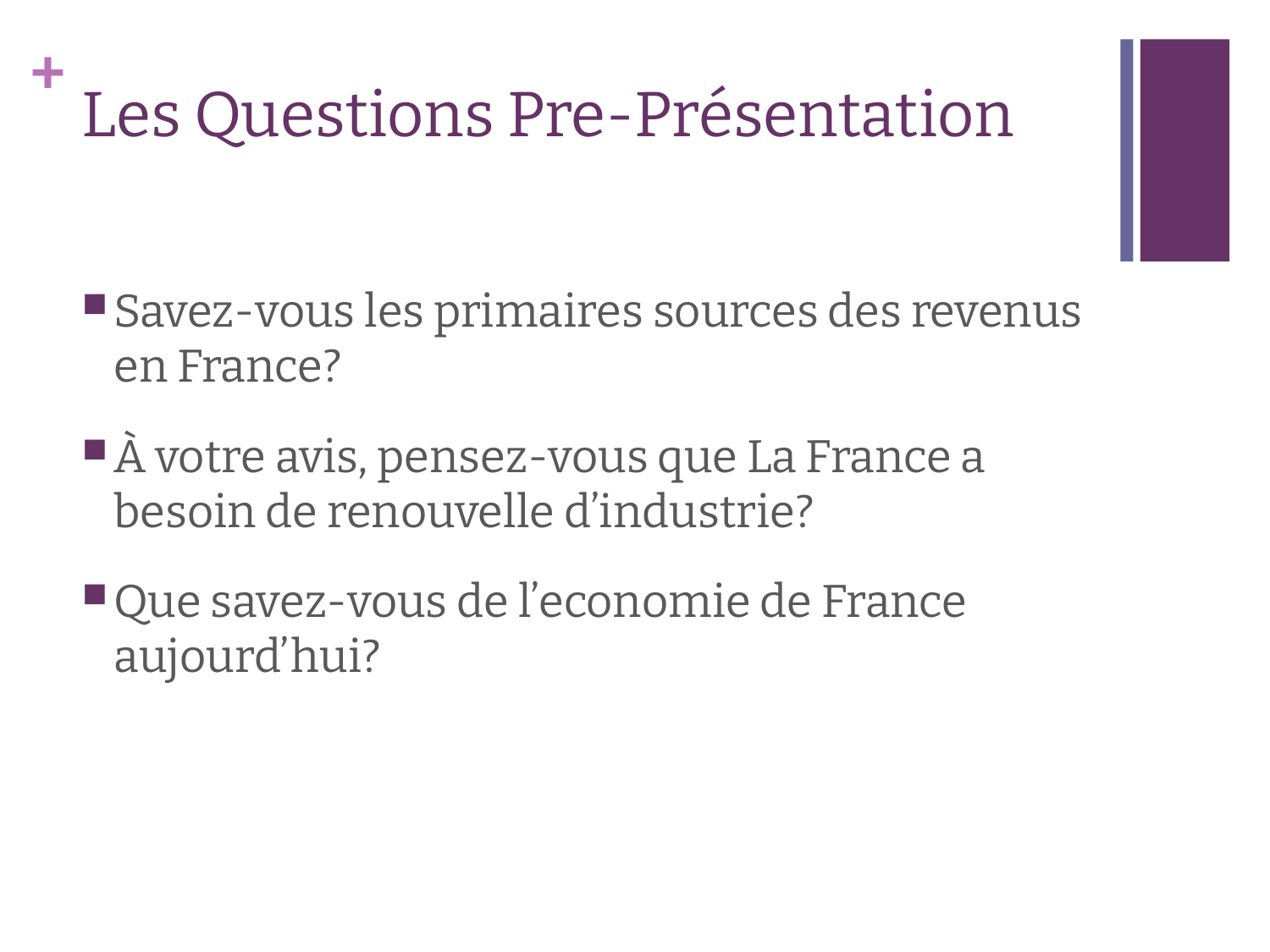

# Les Questions Pre-Présentation
Savez-vous les primaires sources des revenus en France?
À votre avis, pensez-vous que La France a besoin de renouvelle d’industrie?
Que savez-vous de l’economie de France aujourd’hui?